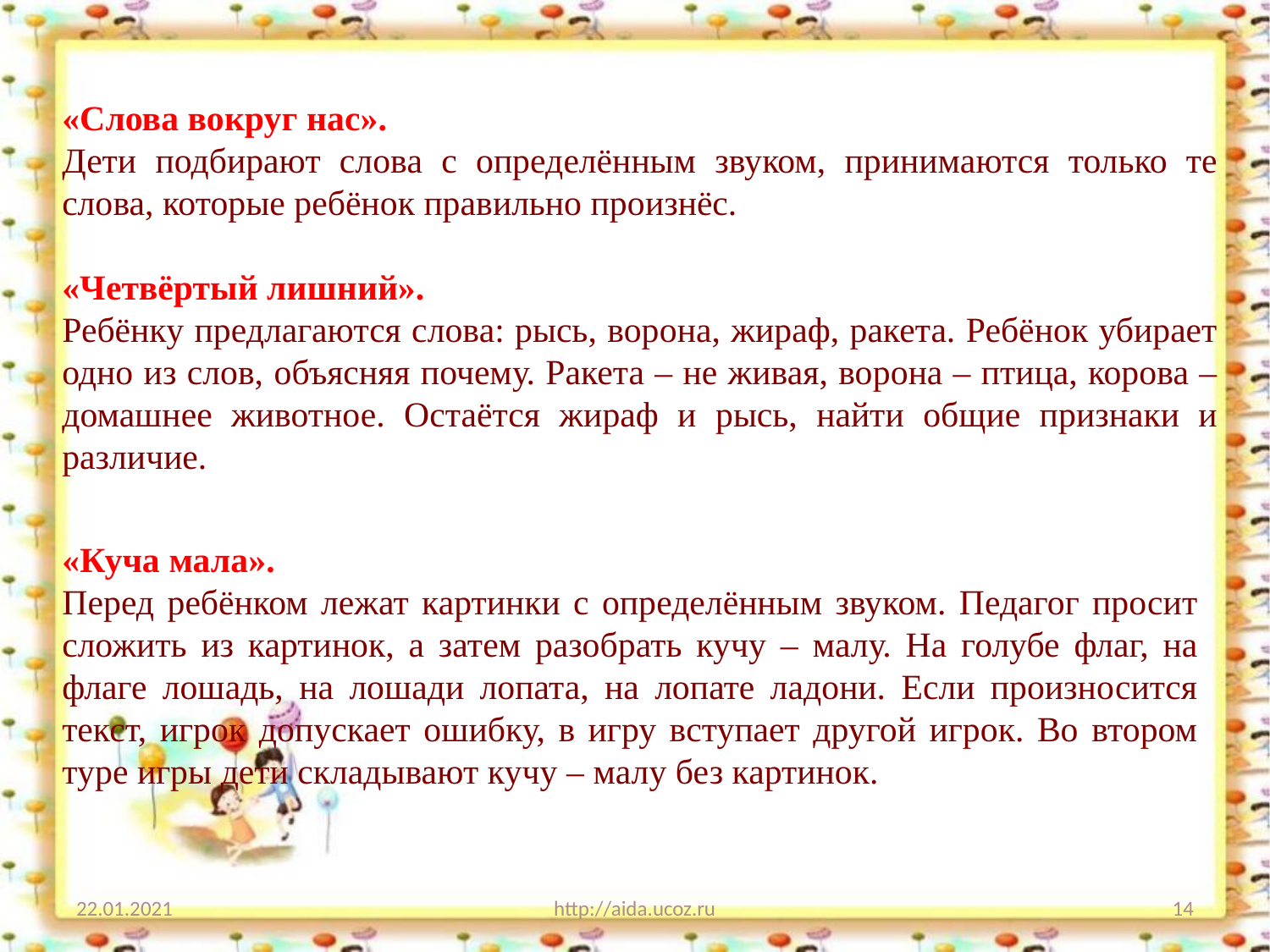

«Слова вокруг нас».
Дети подбирают слова с определённым звуком, принимаются только те слова, которые ребёнок правильно произнёс.

«Четвёртый лишний».
Ребёнку предлагаются слова: рысь, ворона, жираф, ракета. Ребёнок убирает одно из слов, объясняя почему. Ракета – не живая, ворона – птица, корова – домашнее животное. Остаётся жираф и рысь, найти общие признаки и различие.

«Куча мала».
Перед ребёнком лежат картинки с определённым звуком. Педагог просит сложить из картинок, а затем разобрать кучу – малу. На голубе флаг, на флаге лошадь, на лошади лопата, на лопате ладони. Если произносится текст, игрок допускает ошибку, в игру вступает другой игрок. Во втором туре игры дети складывают кучу – малу без картинок.
22.01.2021
http://aida.ucoz.ru
14